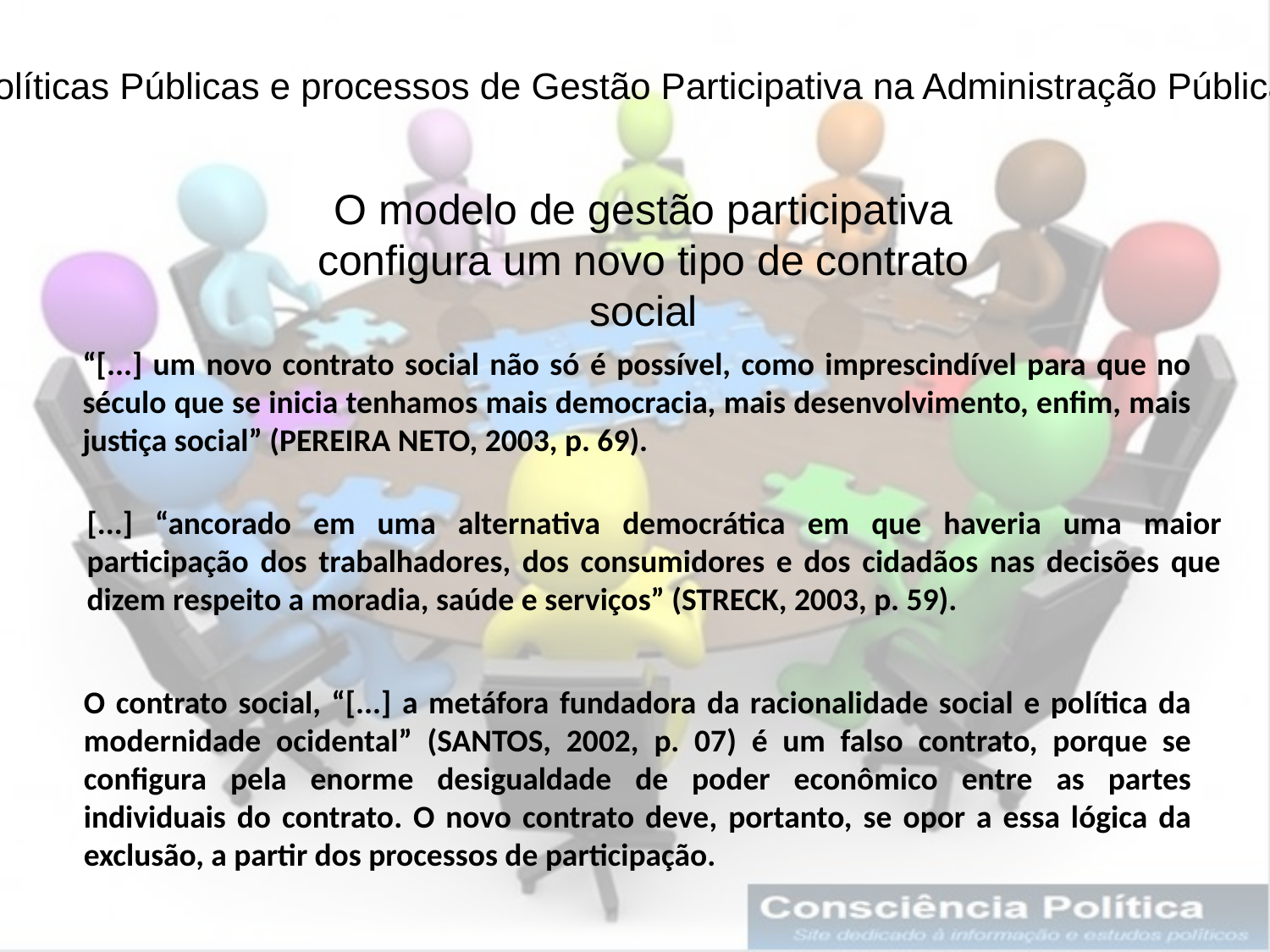

Políticas Públicas e processos de Gestão Participativa na Administração Pública
O modelo de gestão participativa configura um novo tipo de contrato social
“[...] um novo contrato social não só é possível, como imprescindível para que no século que se inicia tenhamos mais democracia, mais desenvolvimento, enfim, mais justiça social” (PEREIRA NETO, 2003, p. 69).
[...] “ancorado em uma alternativa democrática em que haveria uma maior participação dos trabalhadores, dos consumidores e dos cidadãos nas decisões que dizem respeito a moradia, saúde e serviços” (STRECK, 2003, p. 59).
O contrato social, “[...] a metáfora fundadora da racionalidade social e política da modernidade ocidental” (SANTOS, 2002, p. 07) é um falso contrato, porque se configura pela enorme desigualdade de poder econômico entre as partes individuais do contrato. O novo contrato deve, portanto, se opor a essa lógica da exclusão, a partir dos processos de participação.